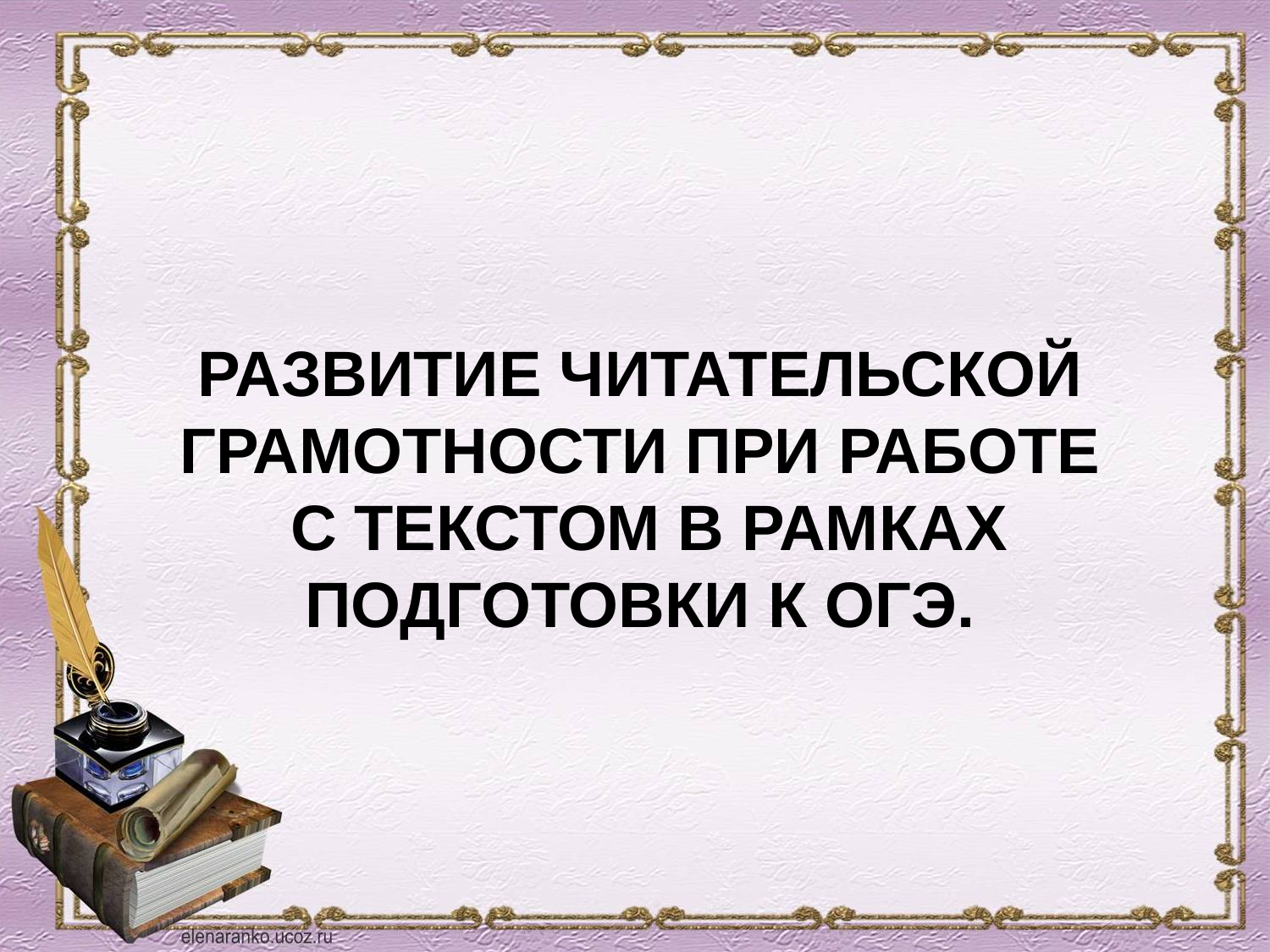

# Развитие читательской грамотности при работе с текстом в рамках подготовки к ОГЭ.